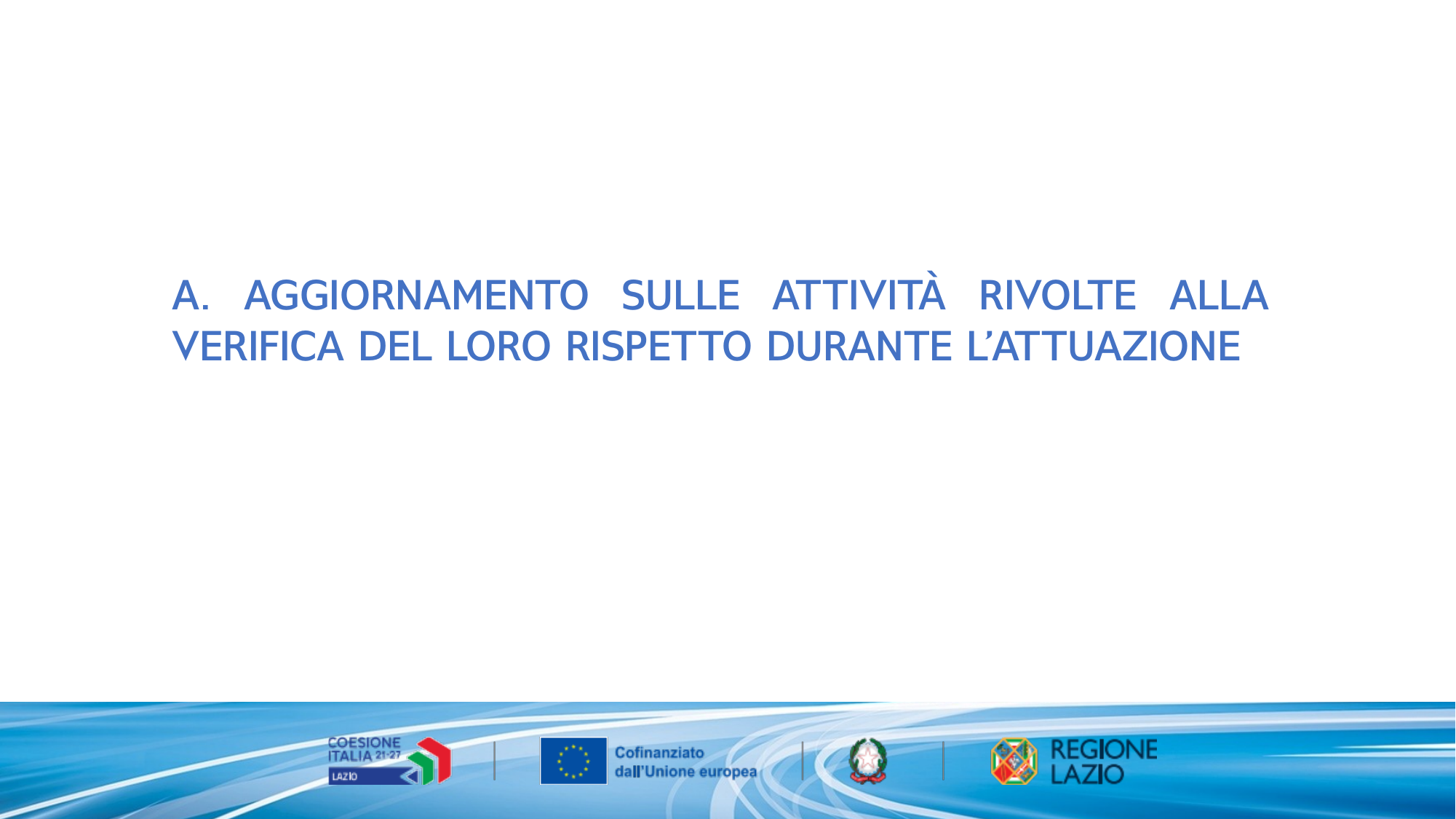

A. AGGIORNAMENTO SULLE ATTIVITÀ RIVOLTE ALLA VERIFICA DEL LORO RISPETTO DURANTE L’ATTUAZIONE